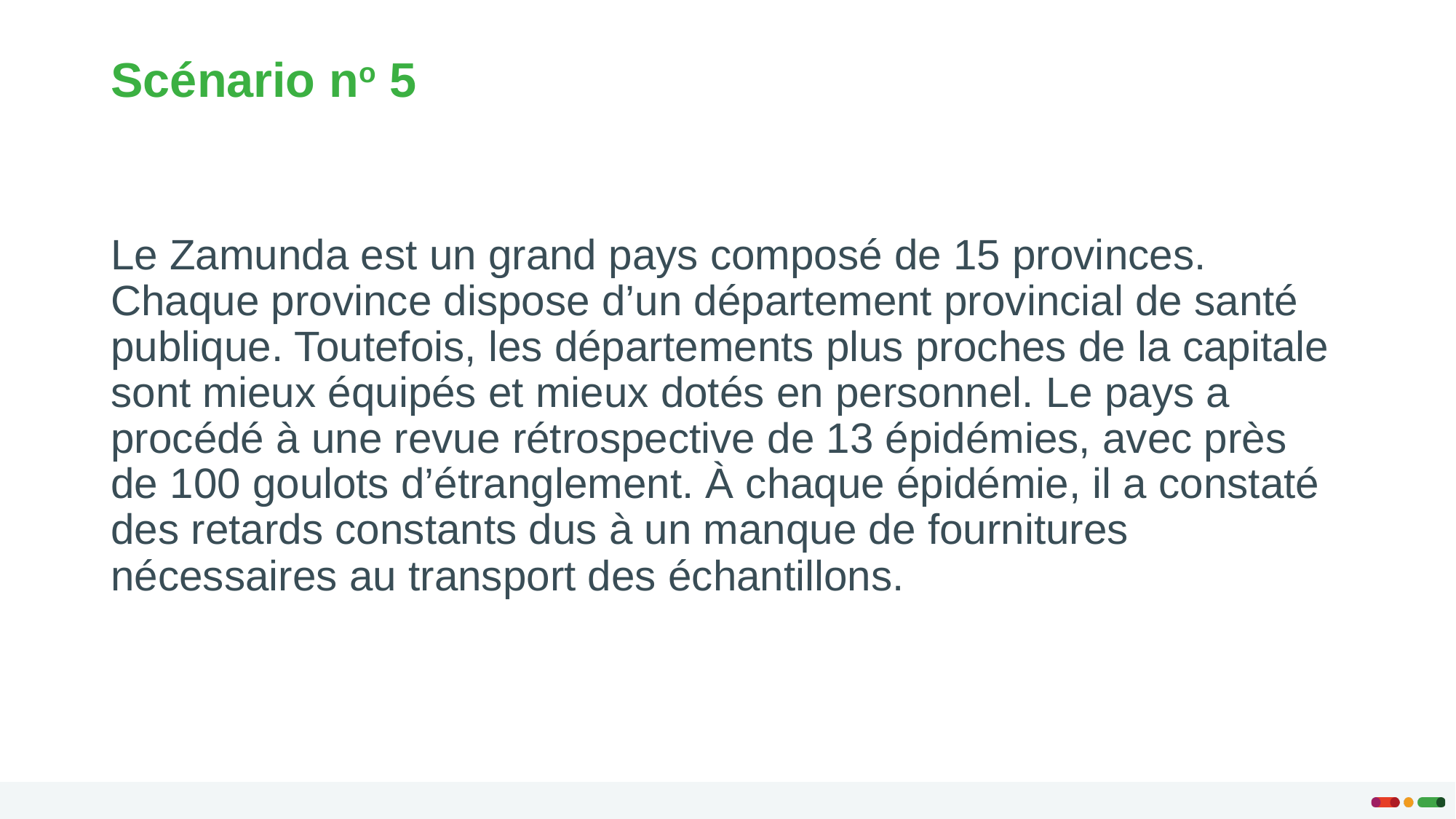

# Scénario no 5
Le Zamunda est un grand pays composé de 15 provinces. Chaque province dispose d’un département provincial de santé publique. Toutefois, les départements plus proches de la capitale sont mieux équipés et mieux dotés en personnel. Le pays a procédé à une revue rétrospective de 13 épidémies, avec près de 100 goulots d’étranglement. À chaque épidémie, il a constaté des retards constants dus à un manque de fournitures nécessaires au transport des échantillons.